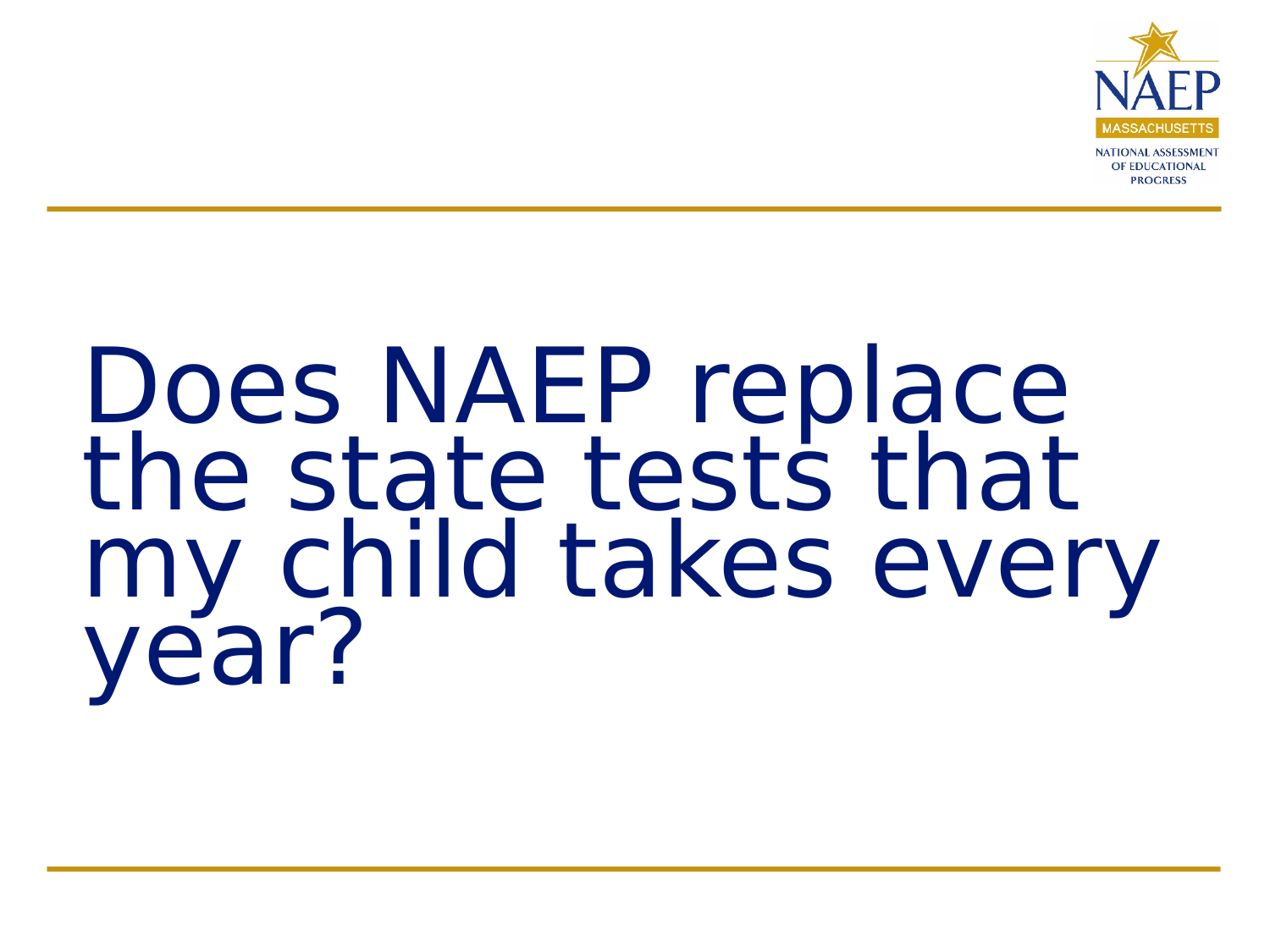

# Does NAEP replace the state tests that my child takes every year?